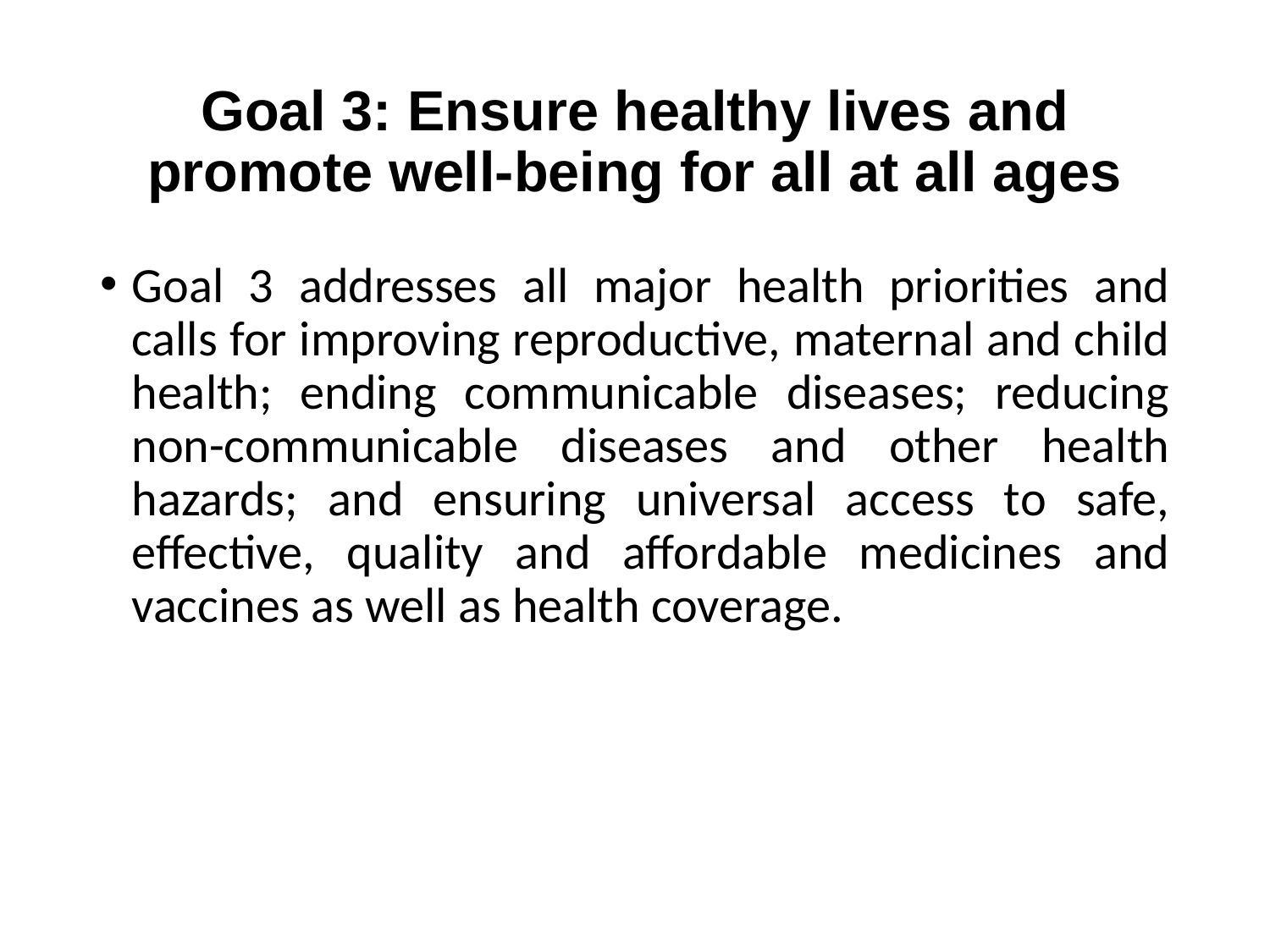

# Goal 3: Ensure healthy lives and promote well-being for all at all ages
Goal 3 addresses all major health priorities and calls for improving reproductive, maternal and child health; ending communicable diseases; reducing non-communicable diseases and other health hazards; and ensuring universal access to safe, effective, quality and affordable medicines and vaccines as well as health coverage.